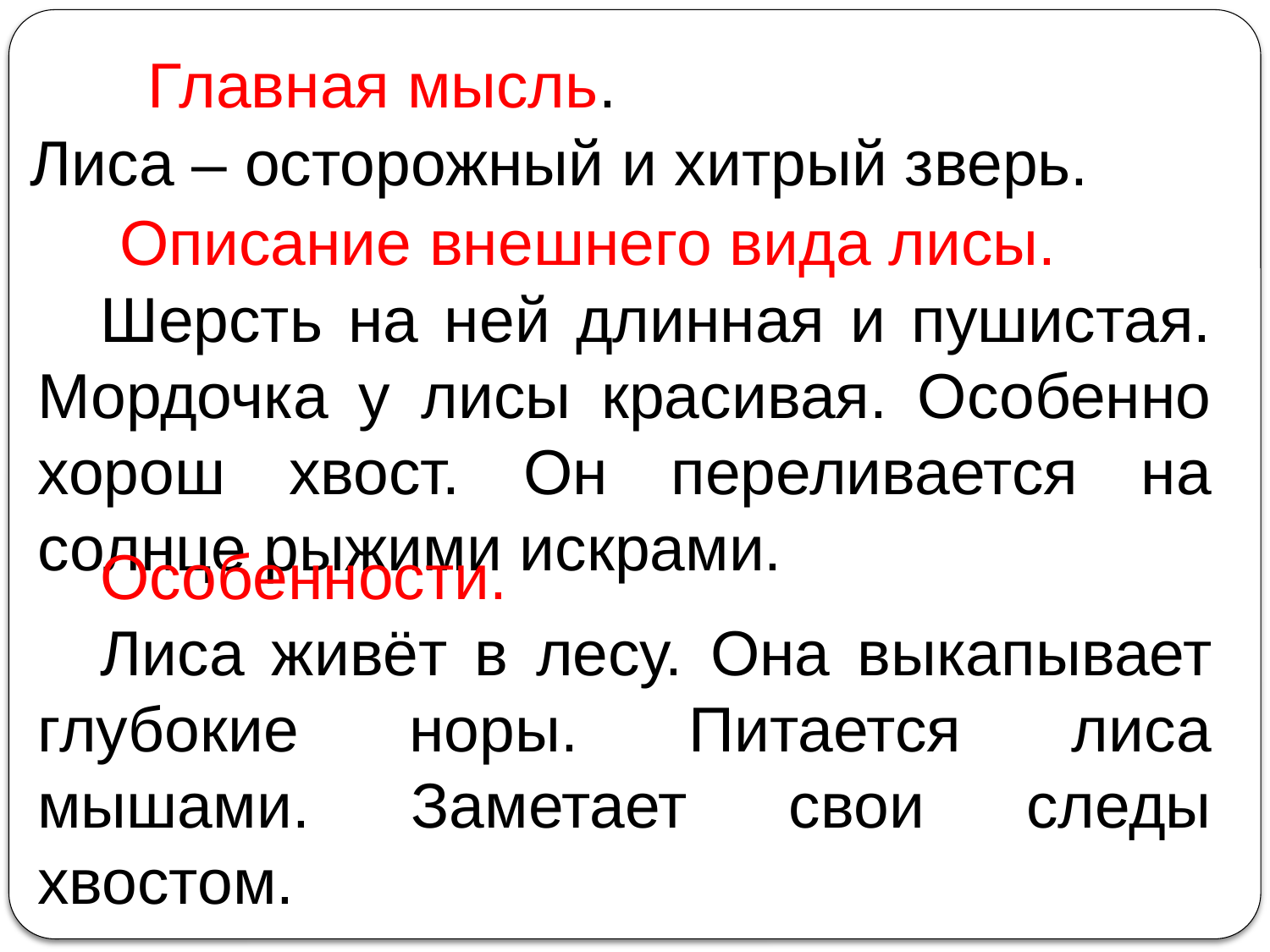

Главная мысль.
Лиса – осторожный и хитрый зверь.
 Описание внешнего вида лисы.
Шерсть на ней длинная и пушистая. Мордочка у лисы красивая. Особенно хорош хвост. Он переливается на солнце рыжими искрами.
Особенности.
Лиса живёт в лесу. Она выкапывает глубокие норы. Питается лиса мышами. Заметает свои следы хвостом.